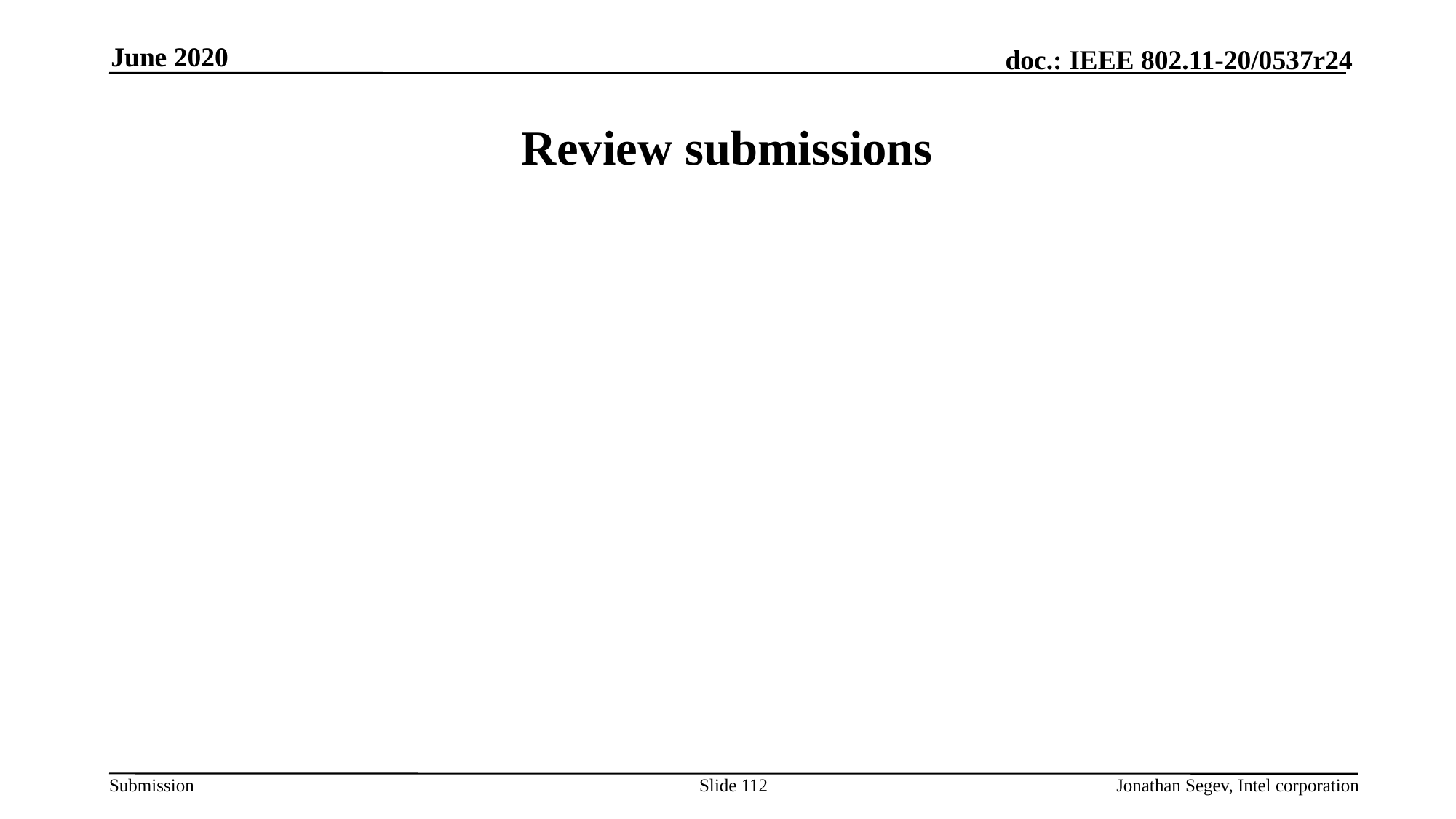

June 2020
# Review submissions

Slide 112
Jonathan Segev, Intel corporation